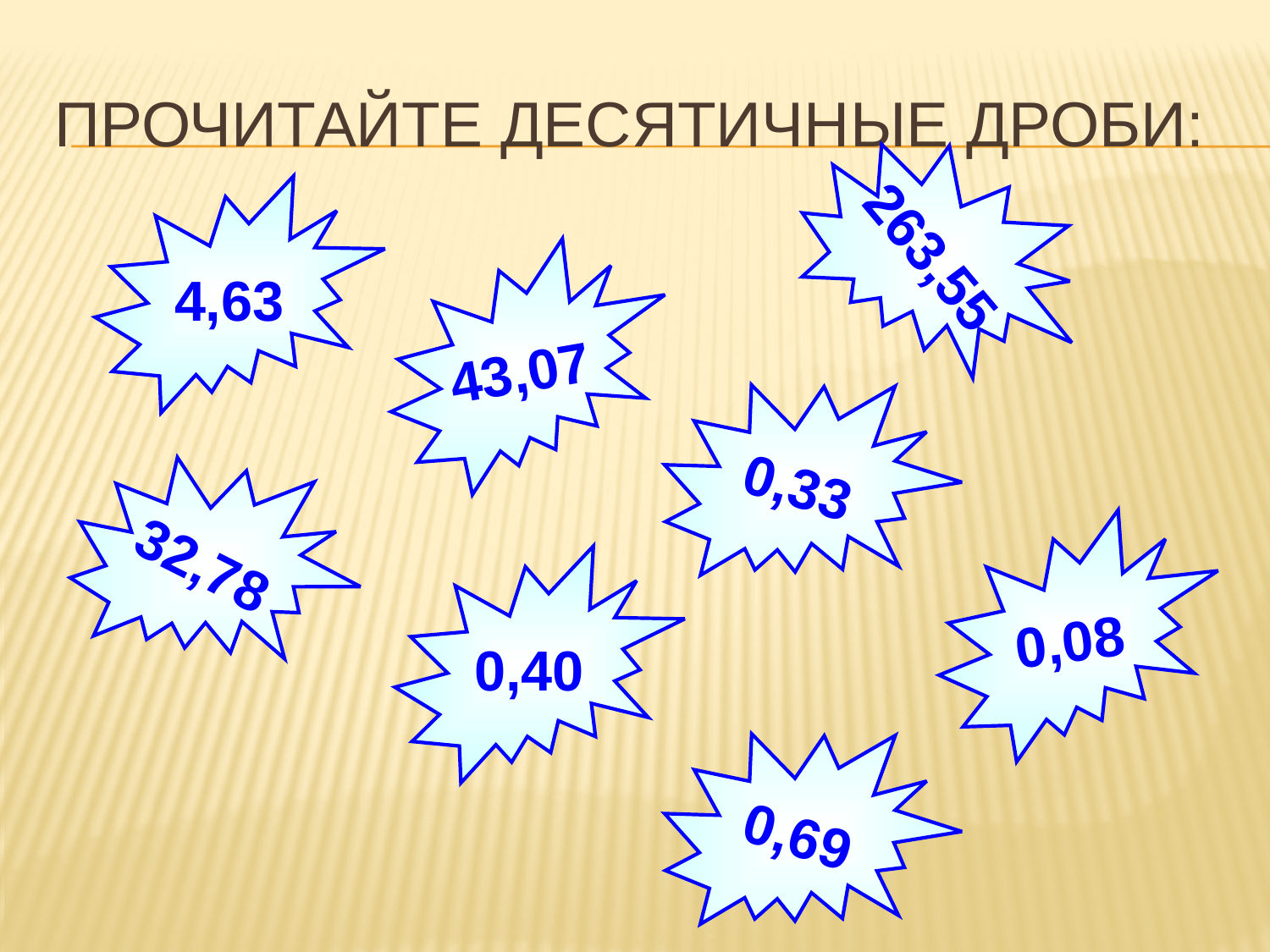

# Прочитайте десятичные дроби:
263,55
4,63
43,07
0,33
32,78
0,08
0,40
0,69